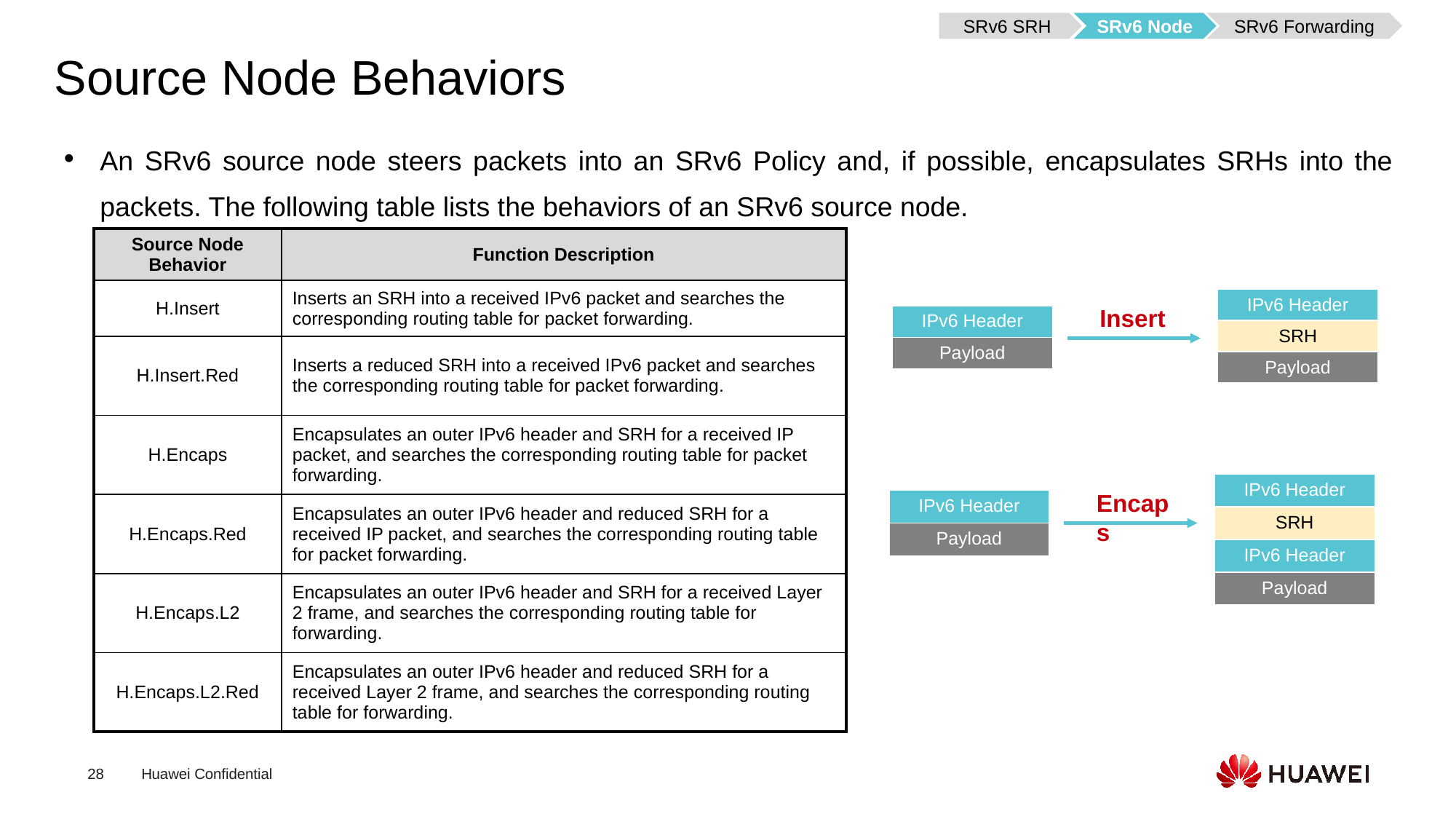

SRv6 SRH
SRv6 Node
SRv6 Forwarding
# Source Node Behaviors
An SRv6 source node steers packets into an SRv6 Policy and, if possible, encapsulates SRHs into the packets. The following table lists the behaviors of an SRv6 source node.

| Source Node Behavior | Function Description |
| --- | --- |
| H.Insert | Inserts an SRH into a received IPv6 packet and searches the corresponding routing table for packet forwarding. |
| H.Insert.Red | Inserts a reduced SRH into a received IPv6 packet and searches the corresponding routing table for packet forwarding. |
| H.Encaps | Encapsulates an outer IPv6 header and SRH for a received IP packet, and searches the corresponding routing table for packet forwarding. |
| H.Encaps.Red | Encapsulates an outer IPv6 header and reduced SRH for a received IP packet, and searches the corresponding routing table for packet forwarding. |
| H.Encaps.L2 | Encapsulates an outer IPv6 header and SRH for a received Layer 2 frame, and searches the corresponding routing table for forwarding. |
| H.Encaps.L2.Red | Encapsulates an outer IPv6 header and reduced SRH for a received Layer 2 frame, and searches the corresponding routing table for forwarding. |
| IPv6 Header |
| --- |
| SRH |
| Payload |
Insert
| IPv6 Header |
| --- |
| Payload |
| IPv6 Header |
| --- |
| SRH |
| IPv6 Header |
| Payload |
Encaps
| IPv6 Header |
| --- |
| Payload |